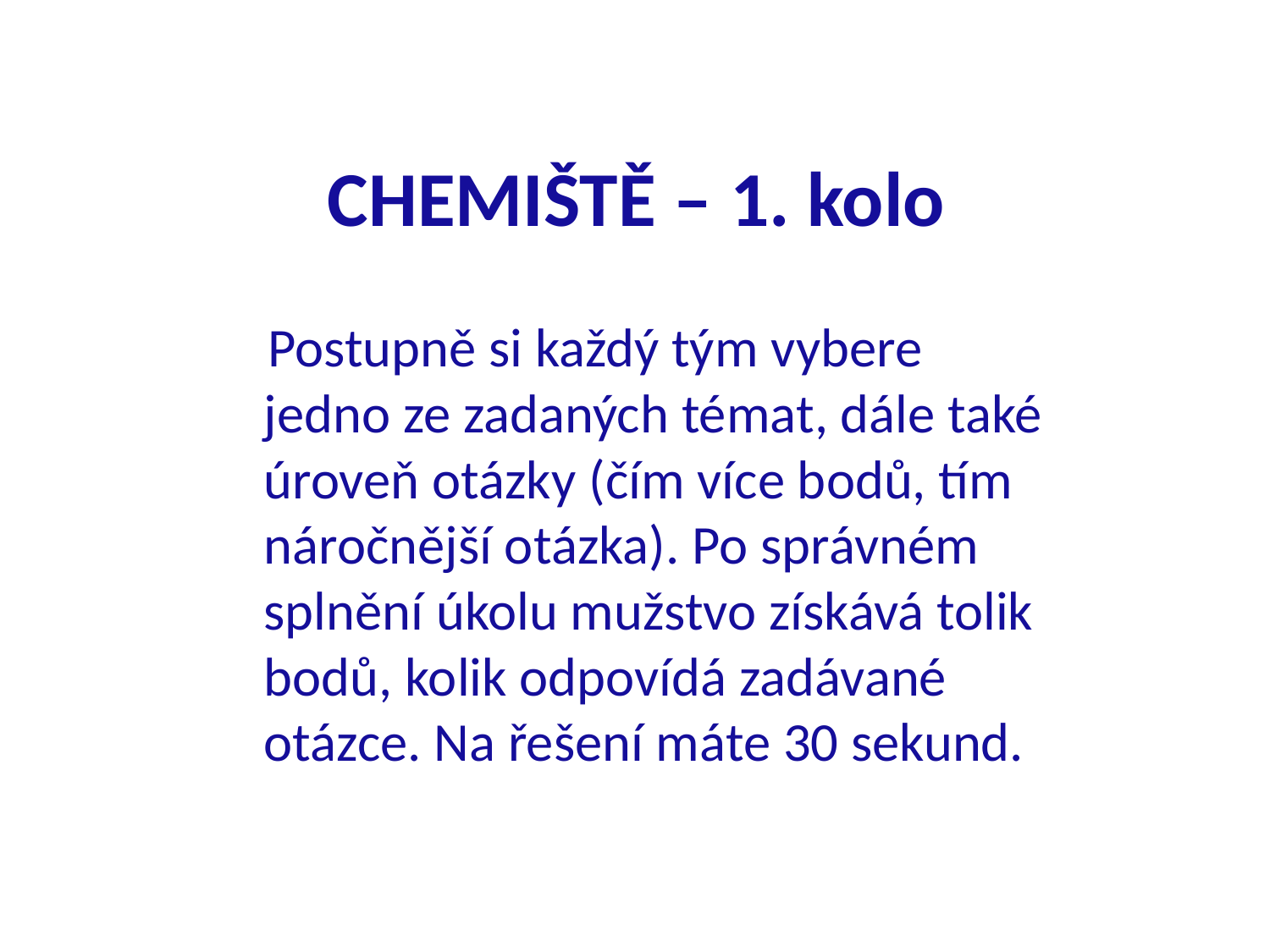

# CHEMIŠTĚ – 1. kolo
    Postupně si každý tým vybere jedno ze zadaných témat, dále také úroveň otázky (čím více bodů, tím náročnější otázka). Po správném splnění úkolu mužstvo získává tolik bodů, kolik odpovídá zadávané otázce. Na řešení máte 30 sekund.